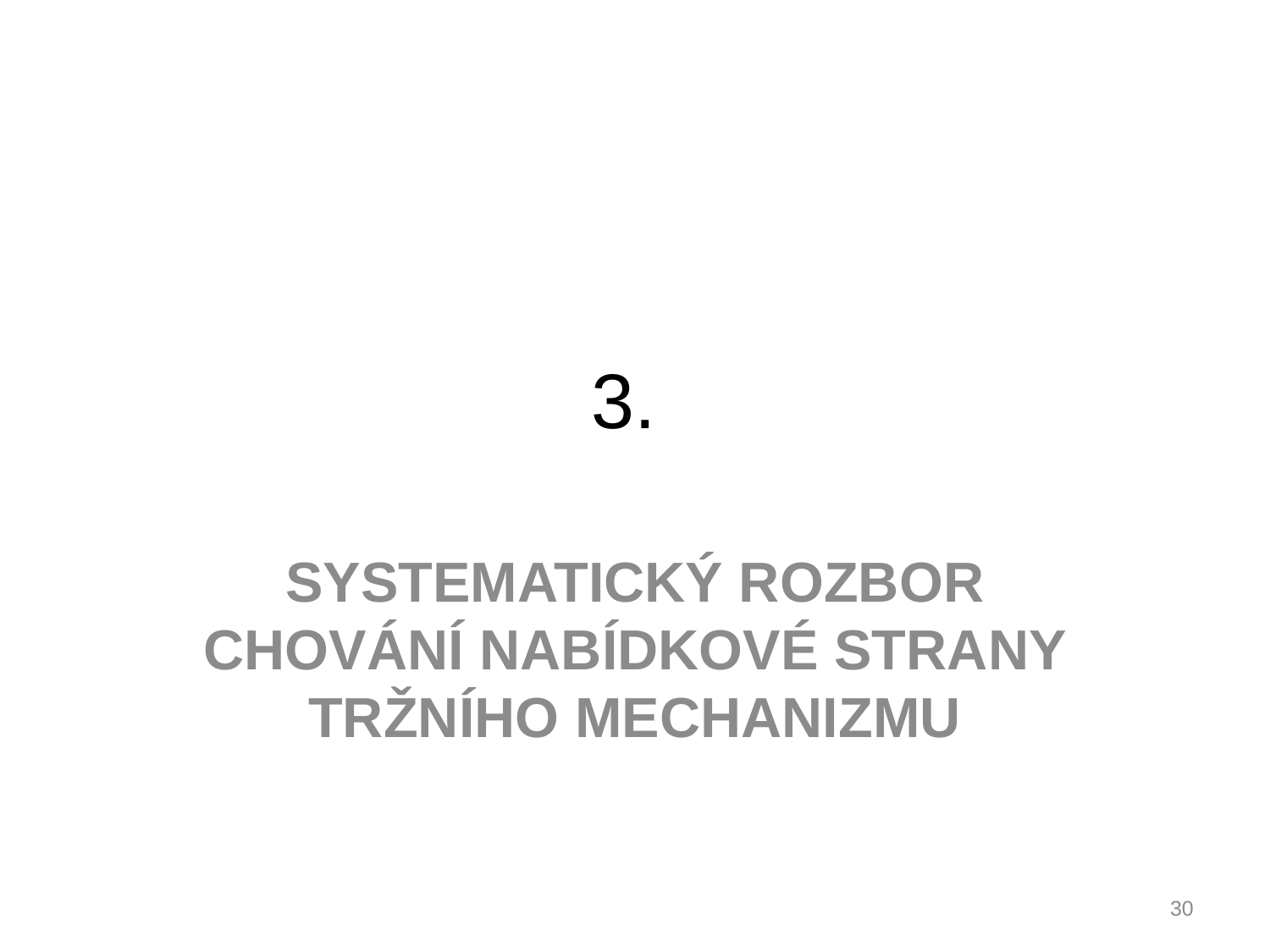

# 3.
Systematický rozbor chování nabídkové strany tržního mechanizmu
30